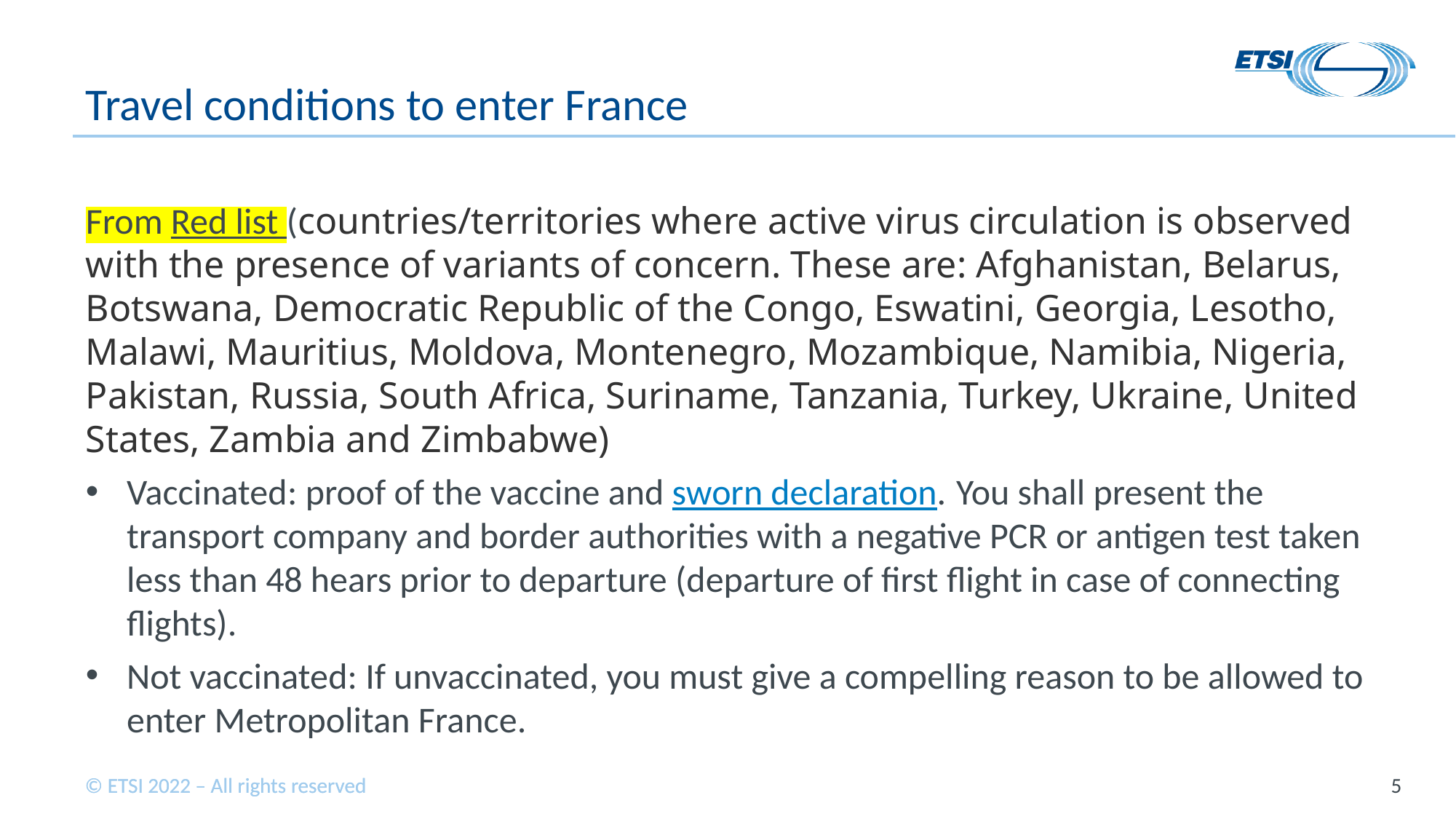

# Travel conditions to enter France
From Red list (countries/territories where active virus circulation is observed with the presence of variants of concern. These are: Afghanistan, Belarus, Botswana, Democratic Republic of the Congo, Eswatini, Georgia, Lesotho, Malawi, Mauritius, Moldova, Montenegro, Mozambique, Namibia, Nigeria, Pakistan, Russia, South Africa, Suriname, Tanzania, Turkey, Ukraine, United States, Zambia and Zimbabwe)
Vaccinated: proof of the vaccine and sworn declaration. You shall present the transport company and border authorities with a negative PCR or antigen test taken less than 48 hears prior to departure (departure of first flight in case of connecting flights).
Not vaccinated: If unvaccinated, you must give a compelling reason to be allowed to enter Metropolitan France.